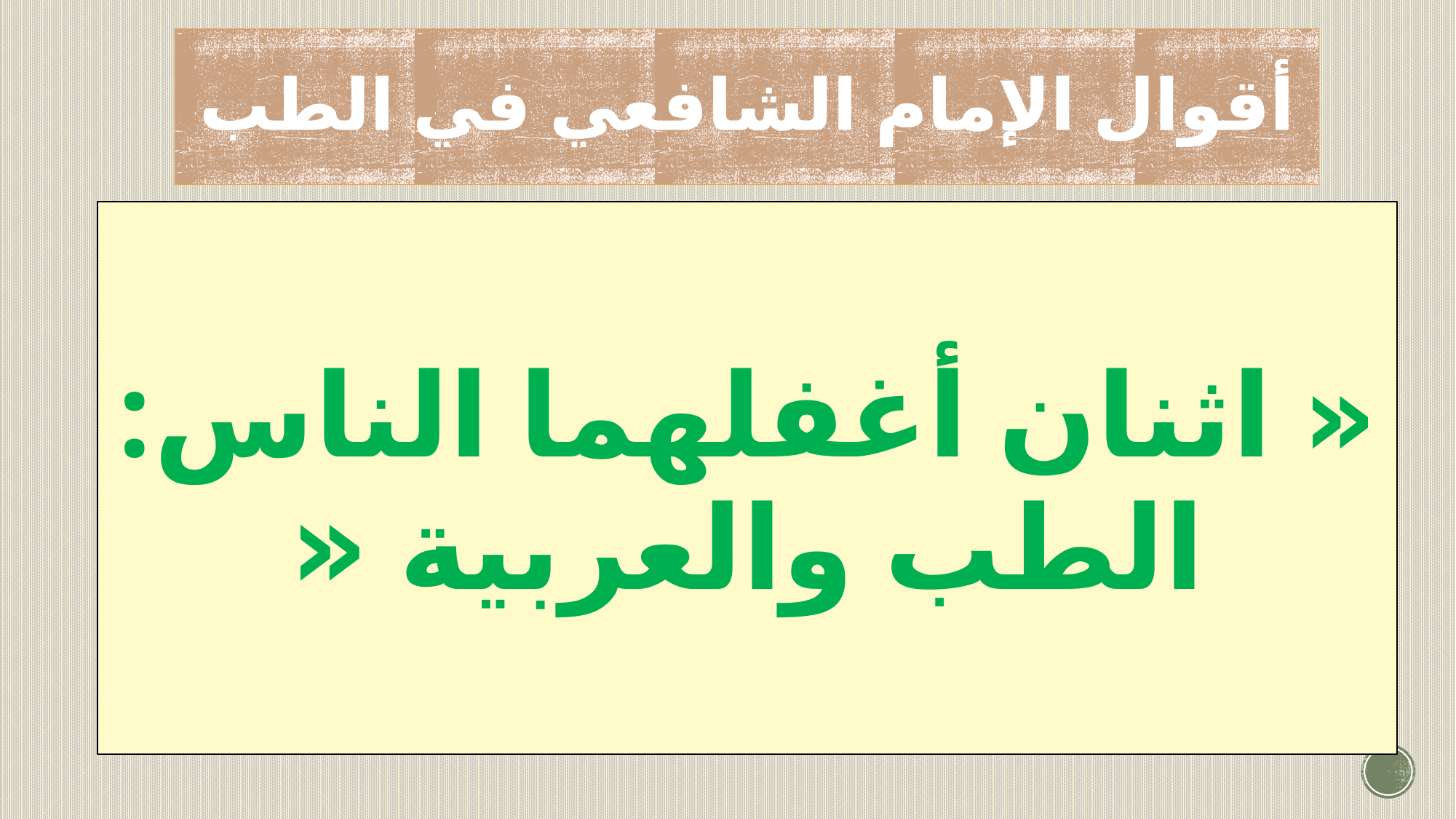

# أقوال الإمام الشافعي في الطب

« اثنان أغفلهما الناس: الطب والعربية «